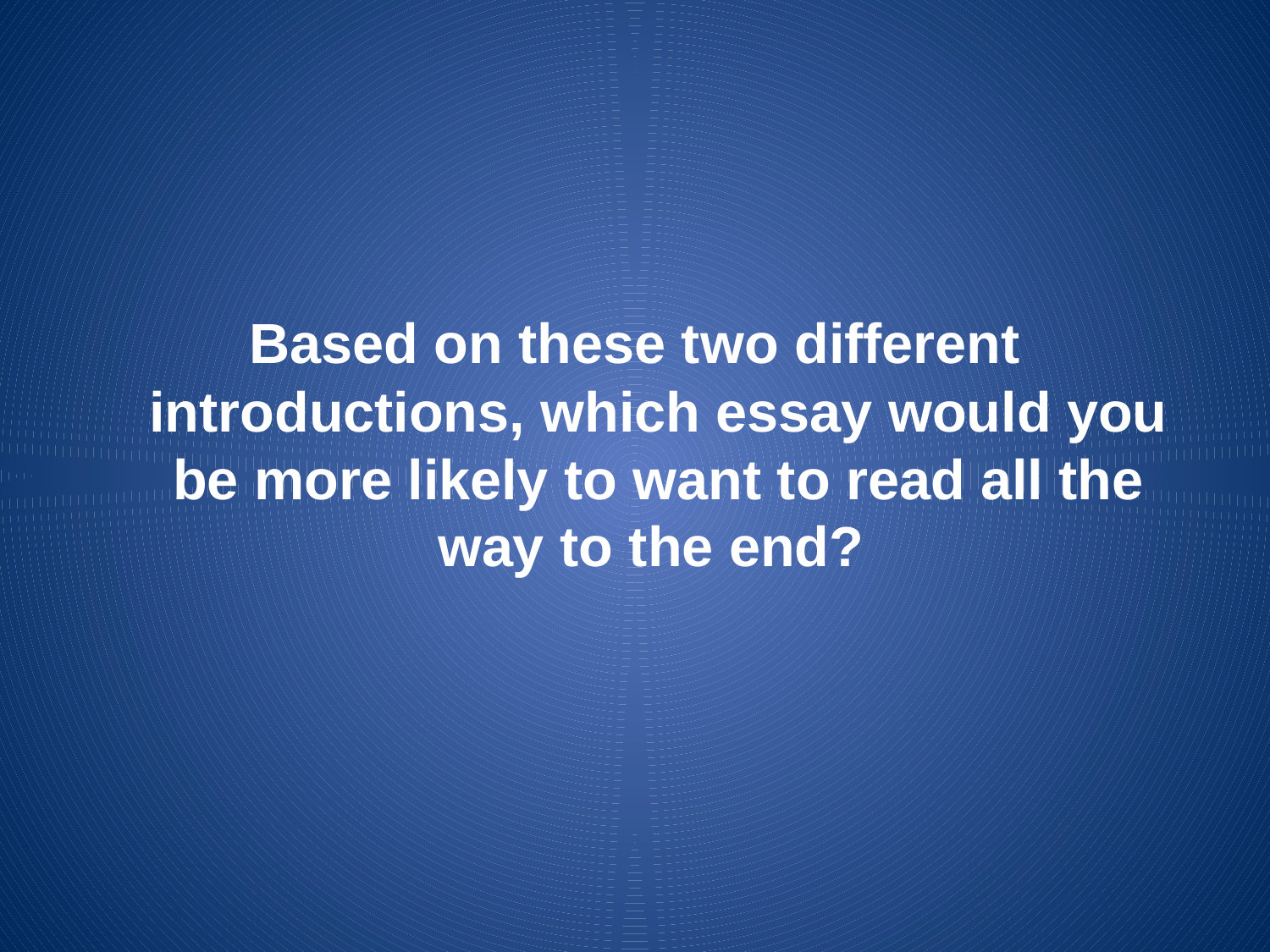

#

Based on these two different introductions, which essay would you be more likely to want to read all the way to the end?